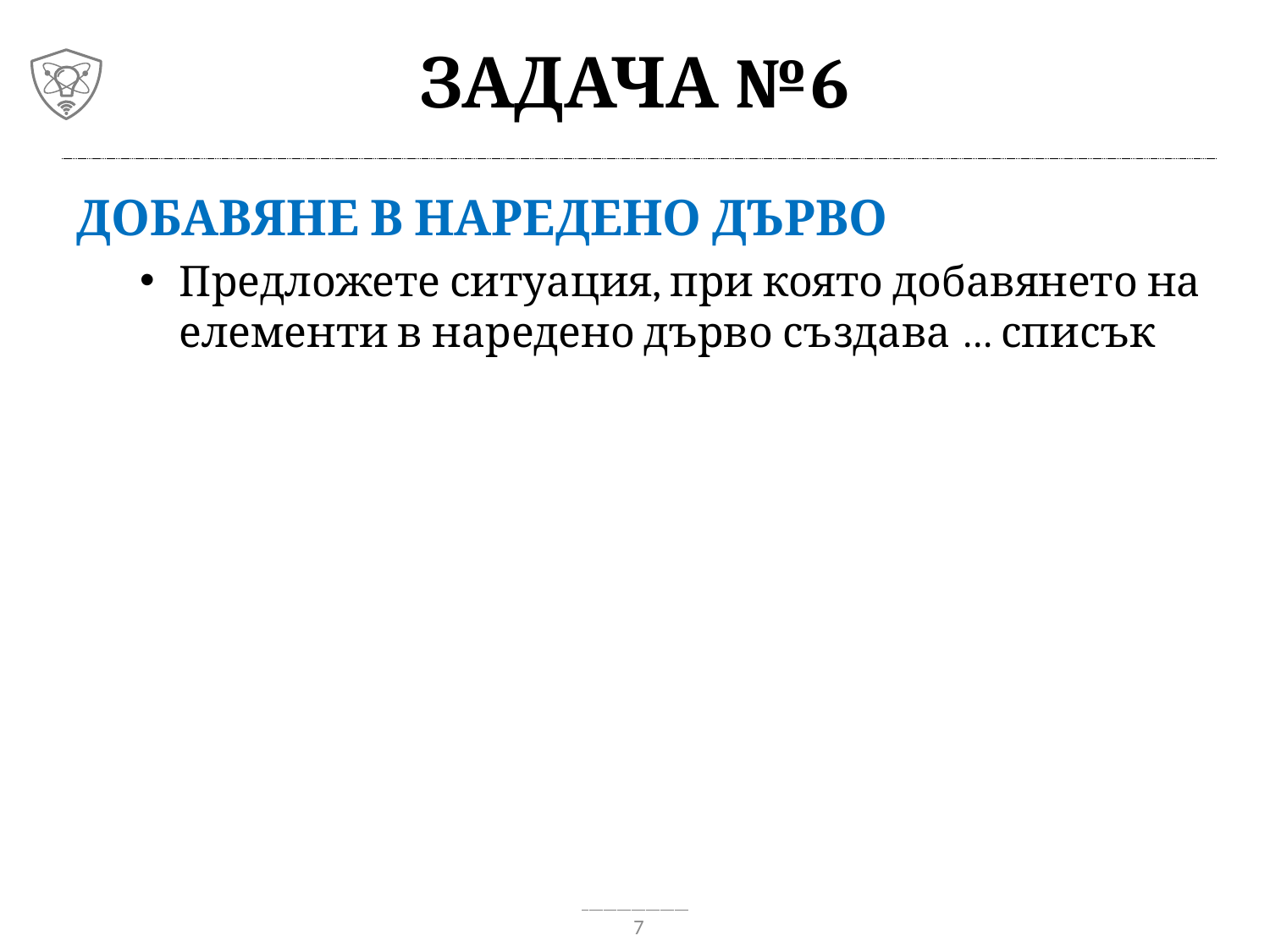

# Задача №6
Добавяне в наредено дърво
Предложете ситуация, при която добавянето на елементи в наредено дърво създава … списък
7